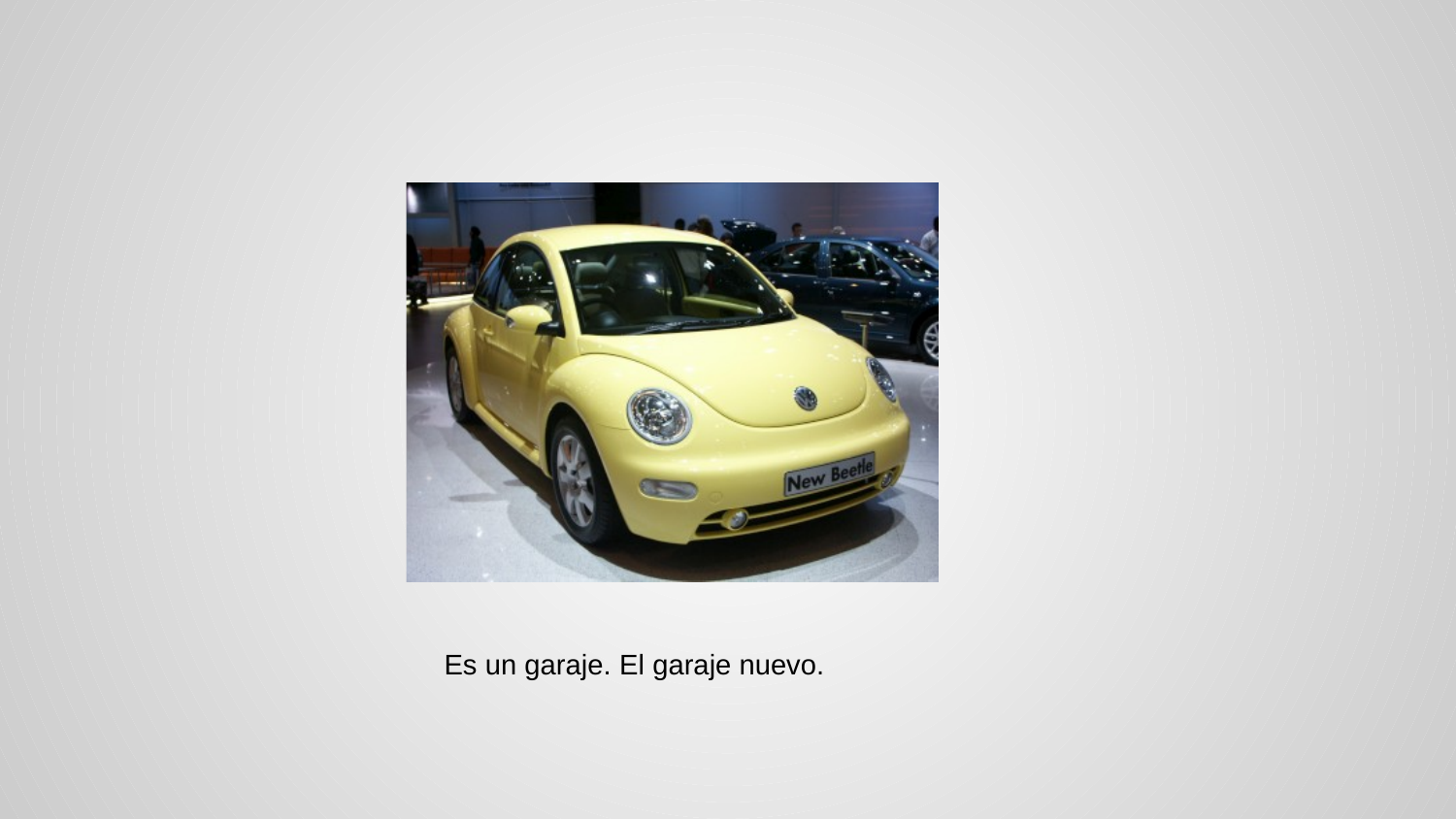

# El Garaje

Es un garaje. El garaje nuevo.